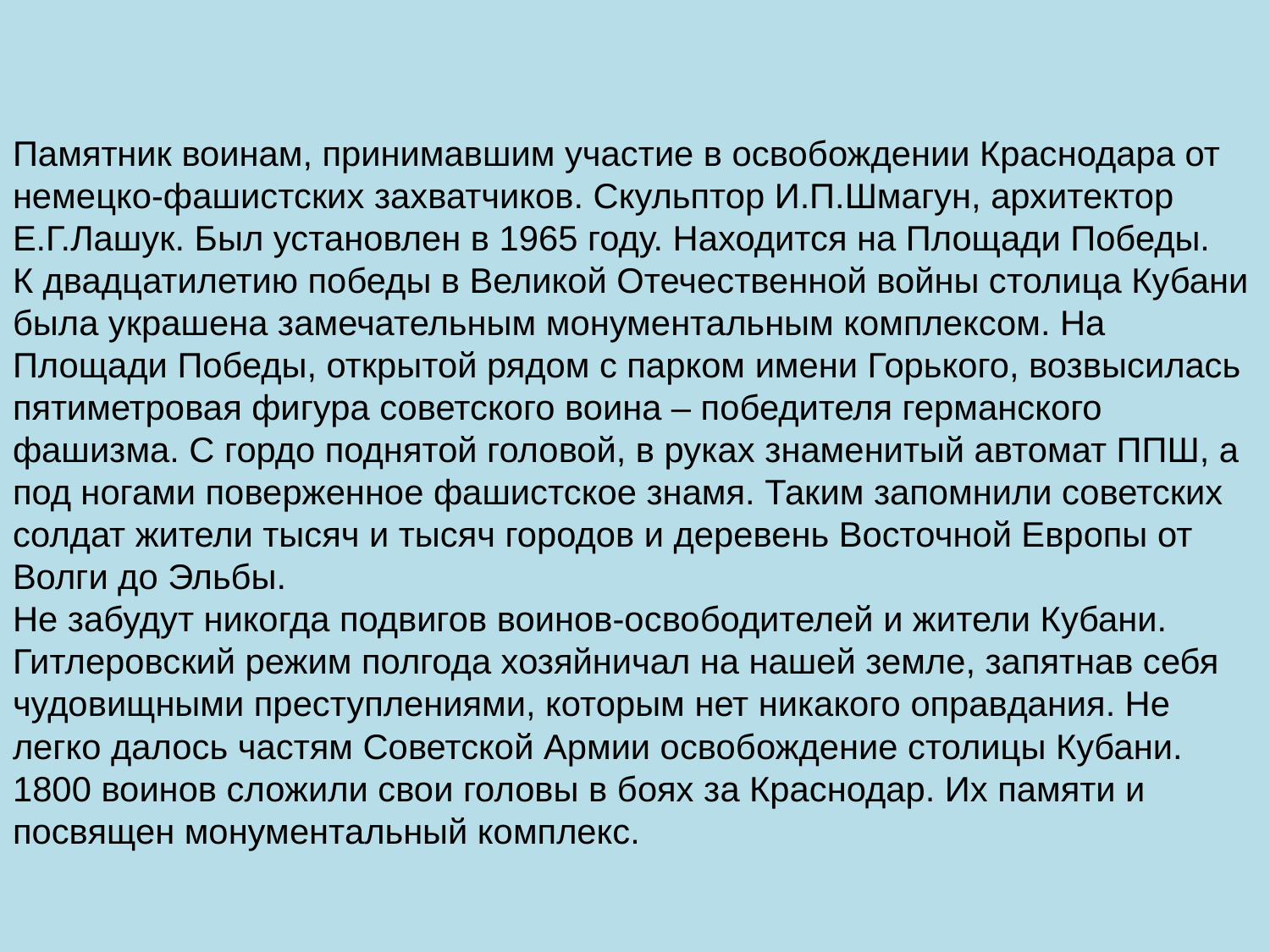

Памятник воинам, принимавшим участие в освобождении Краснодара от немецко-фашистских захватчиков. Скульптор И.П.Шмагун, архитектор Е.Г.Лашук. Был установлен в 1965 году. Находится на Площади Победы.
К двадцатилетию победы в Великой Отечественной войны столица Кубани была украшена замечательным монументальным комплексом. На Площади Победы, открытой рядом с парком имени Горького, возвысилась пятиметровая фигура советского воина – победителя германского фашизма. С гордо поднятой головой, в руках знаменитый автомат ППШ, а под ногами поверженное фашистское знамя. Таким запомнили советских солдат жители тысяч и тысяч городов и деревень Восточной Европы от Волги до Эльбы.
Не забудут никогда подвигов воинов-освободителей и жители Кубани. Гитлеровский режим полгода хозяйничал на нашей земле, запятнав себя чудовищными преступлениями, которым нет никакого оправдания. Не легко далось частям Советской Армии освобождение столицы Кубани. 1800 воинов сложили свои головы в боях за Краснодар. Их памяти и посвящен монументальный комплекс.